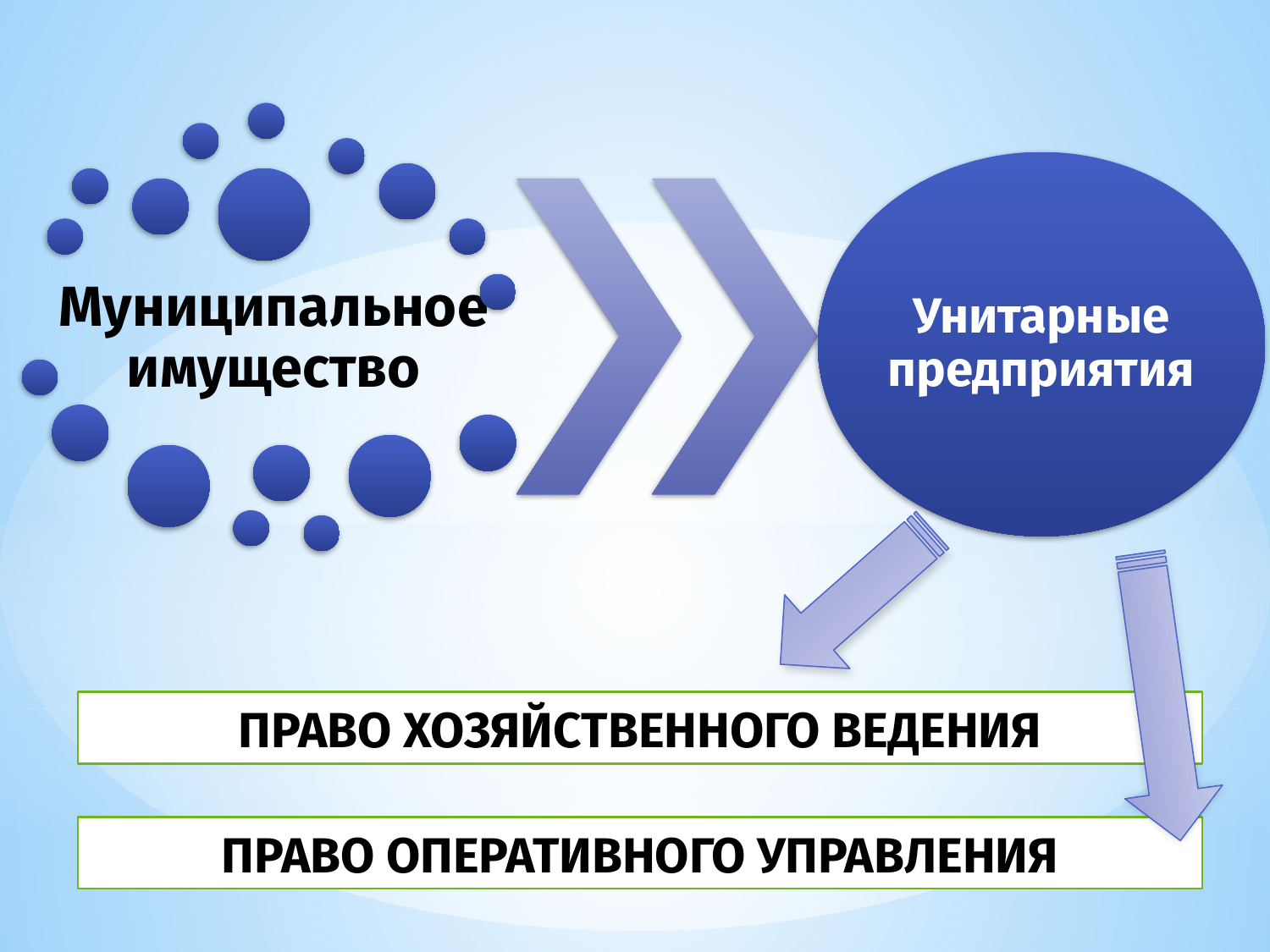

Муниципальное имущество
Унитарные предприятия

ПРАВО ХОЗЯЙСТВЕННОГО ВЕДЕНИЯ
ПРАВО ОПЕРАТИВНОГО УПРАВЛЕНИЯ